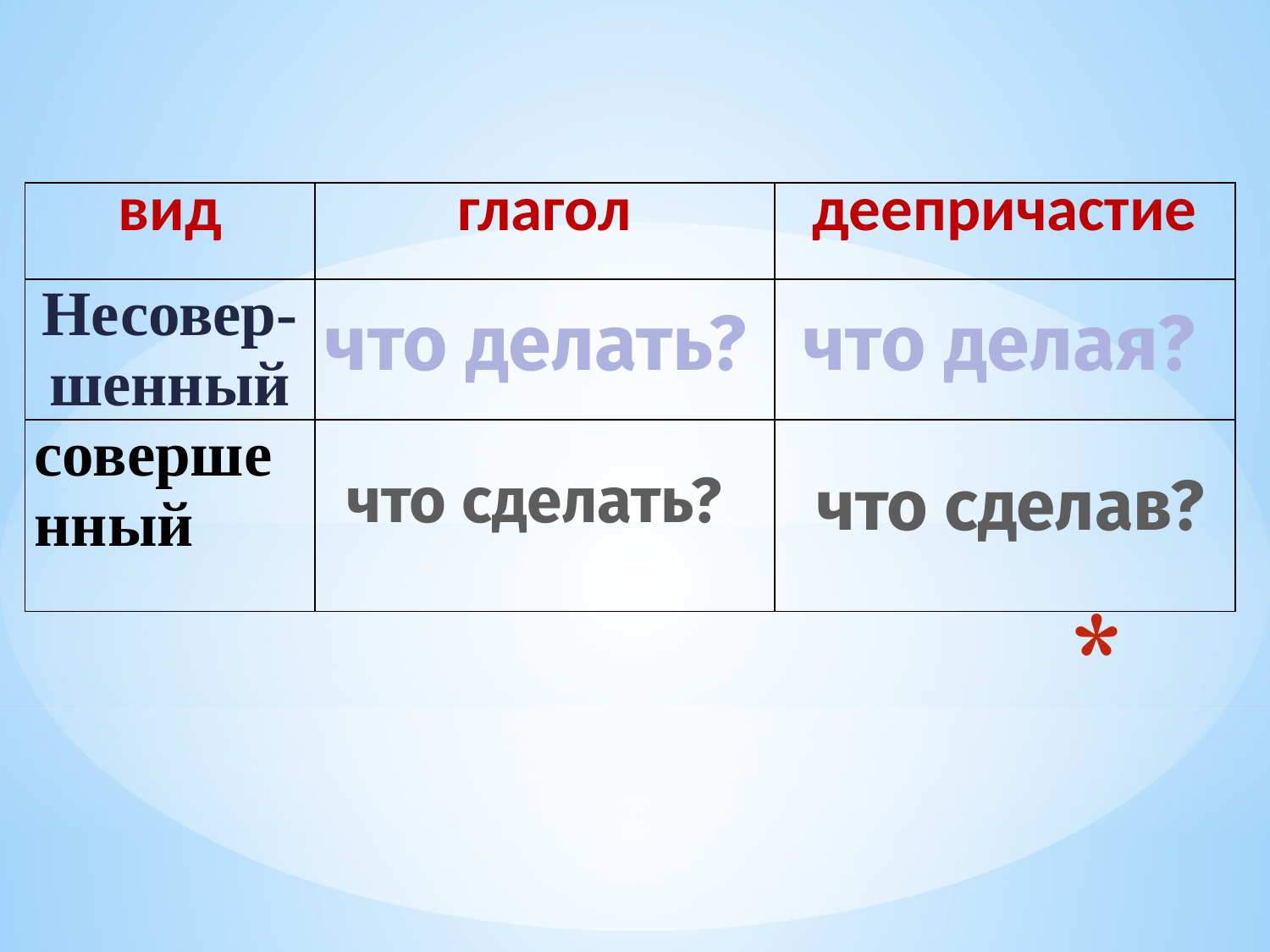

| вид | глагол | деепричастие |
| --- | --- | --- |
| Несовер- шенный |  |  |
| совершенный |  |  |

 что делать?
 что делая?
 что сделать?
что сделав?
#